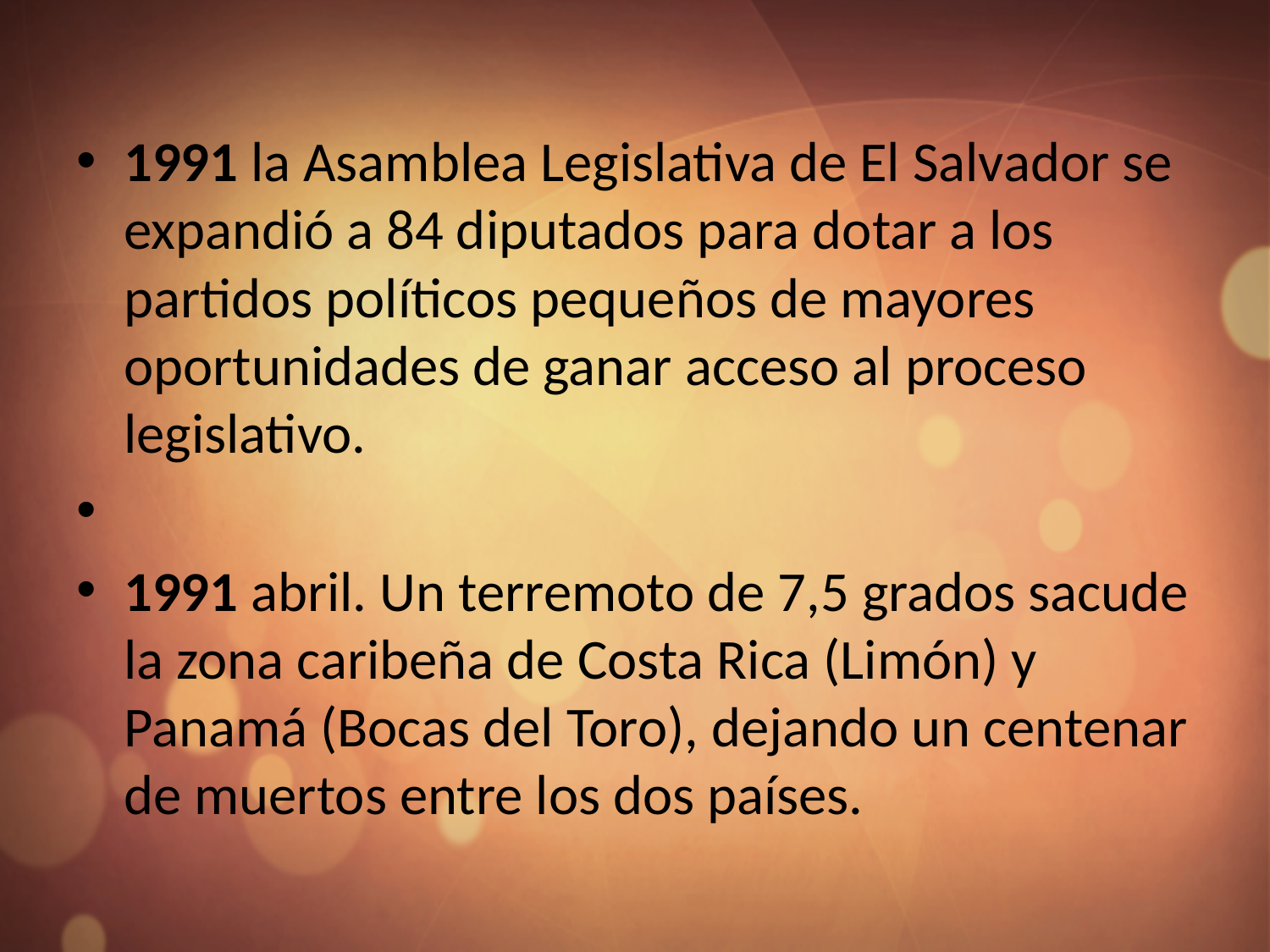

1991 la Asamblea Legislativa de El Salvador se expandió a 84 diputados para dotar a los partidos políticos pequeños de mayores oportunidades de ganar acceso al proceso legislativo.

1991 abril. Un terremoto de 7,5 grados sacude la zona caribeña de Costa Rica (Limón) y Panamá (Bocas del Toro), dejando un centenar de muertos entre los dos países.